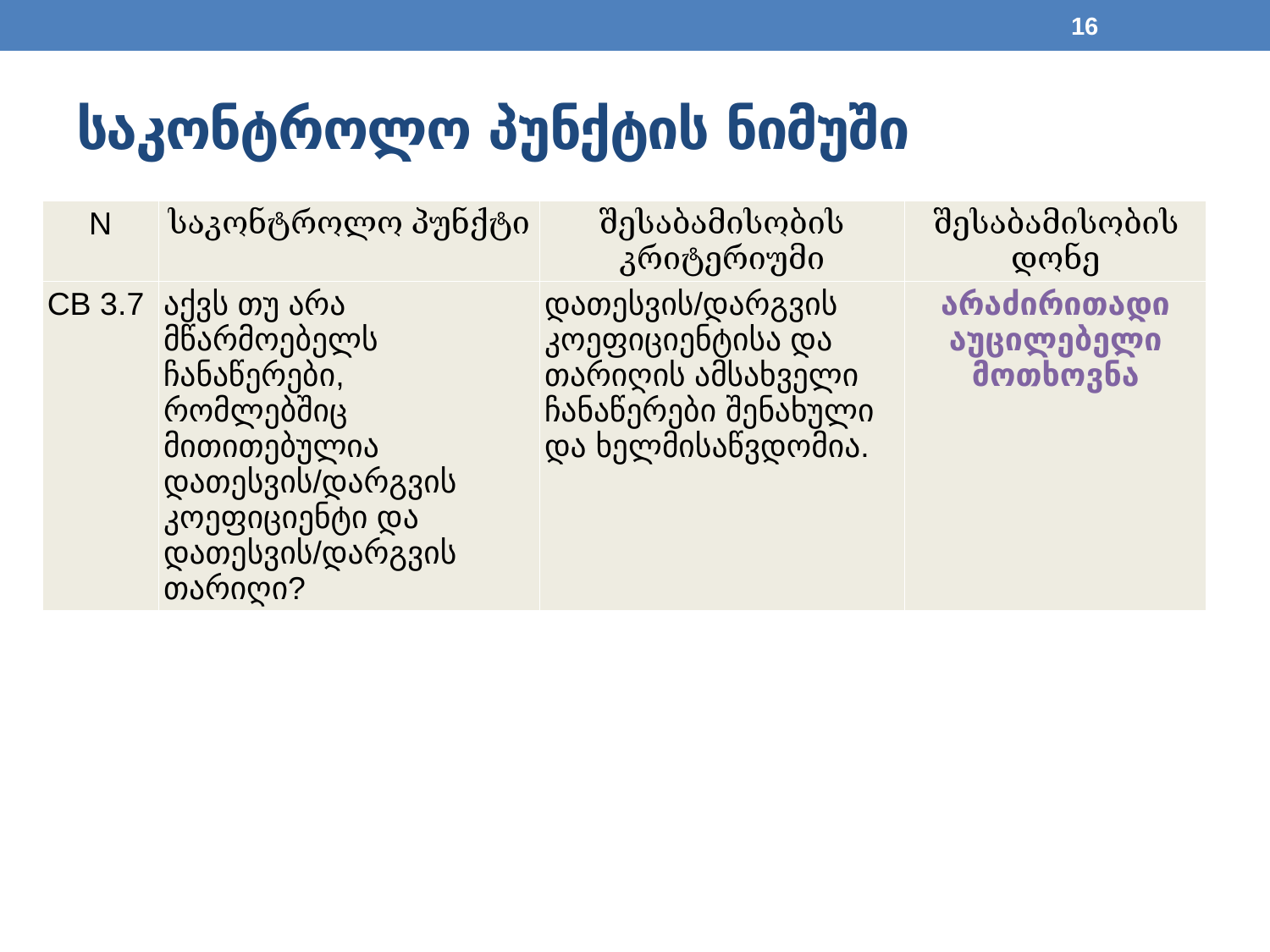

16
# საკონტროლო პუნქტის ნიმუში
| N | საკონტროლო პუნქტი | შესაბამისობის კრიტერიუმი | შესაბამისობის დონე |
| --- | --- | --- | --- |
| CB 3.7 | აქვს თუ არა მწარმოებელს ჩანაწერები, რომლებშიც მითითებულია დათესვის/დარგვის კოეფიციენტი და დათესვის/დარგვის თარიღი? | დათესვის/დარგვის კოეფიციენტისა და თარიღის ამსახველი ჩანაწერები შენახული და ხელმისაწვდომია. | არაძირითადი აუცილებელი მოთხოვნა |